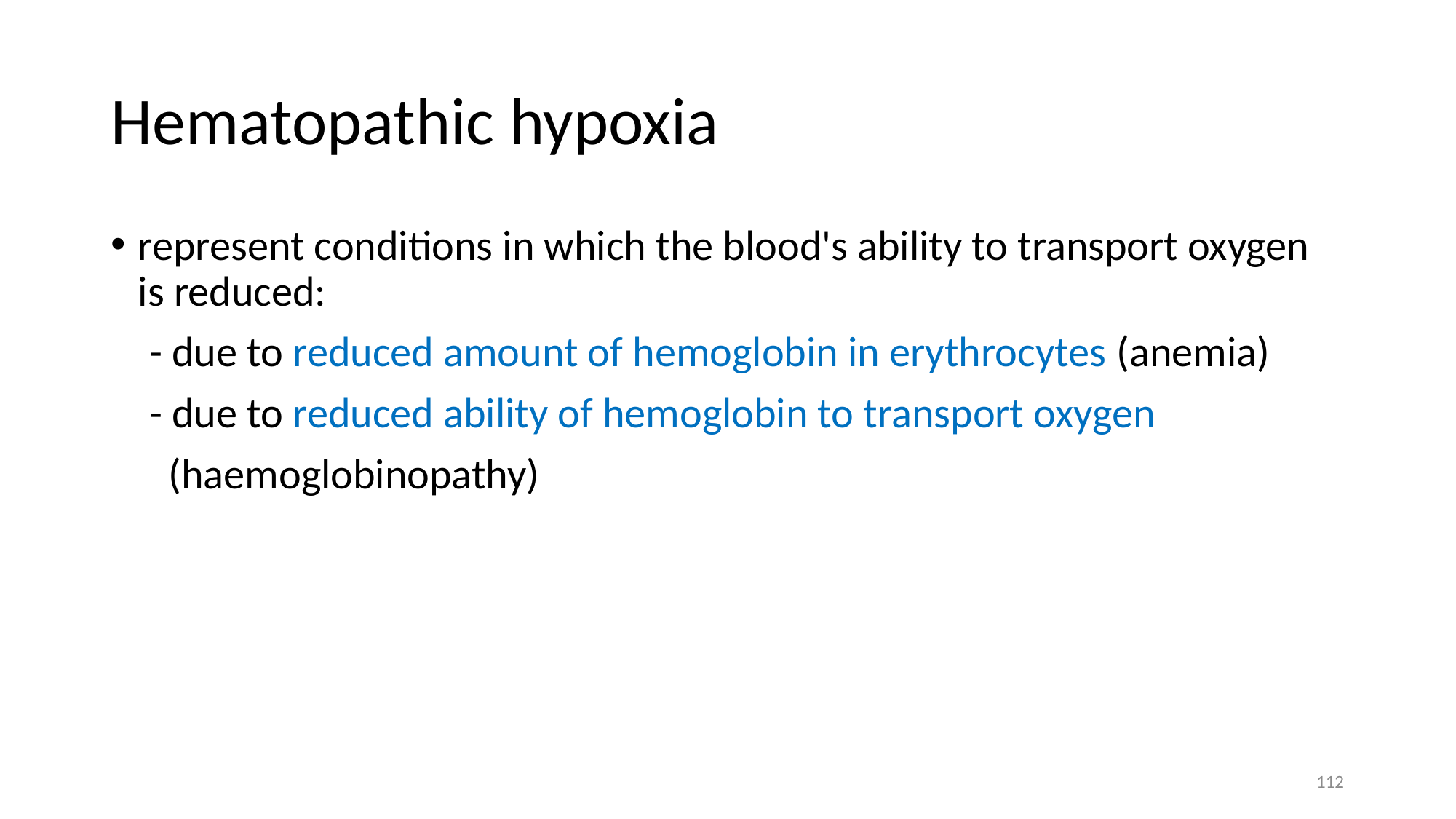

# Hematopathic hypoxia
represent conditions in which the blood's ability to transport oxygen is reduced:
    - due to reduced amount of hemoglobin in erythrocytes (anemia)
    - due to reduced ability of hemoglobin to transport oxygen
      (haemoglobinopathy)
112